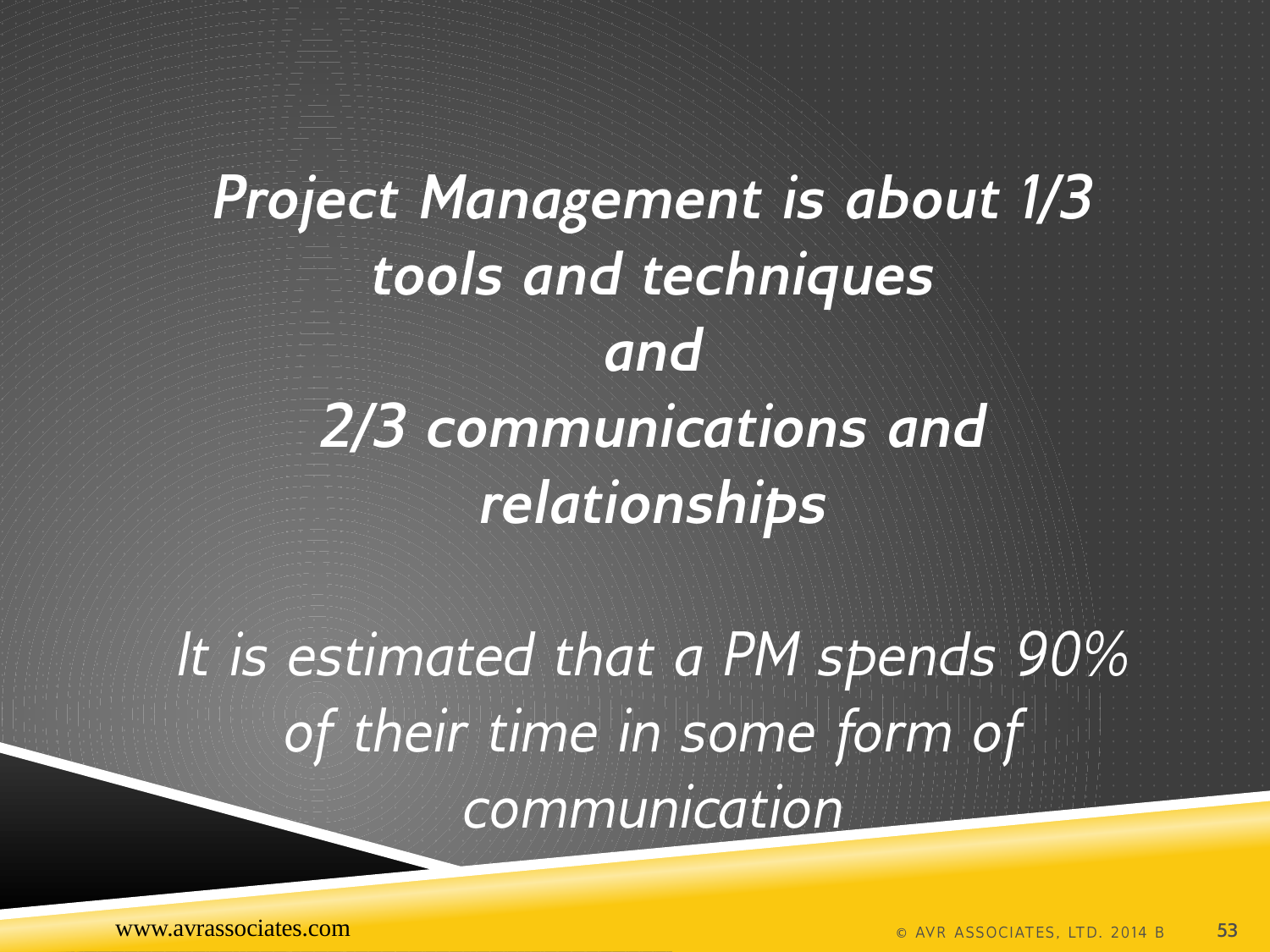

Project Management is about 1/3 tools and techniques
and
2/3 communications and relationships

It is estimated that a PM spends 90% of their time in some form of communication
www.avrassociates.com
© AVR Associates, Ltd. 2014 B
53